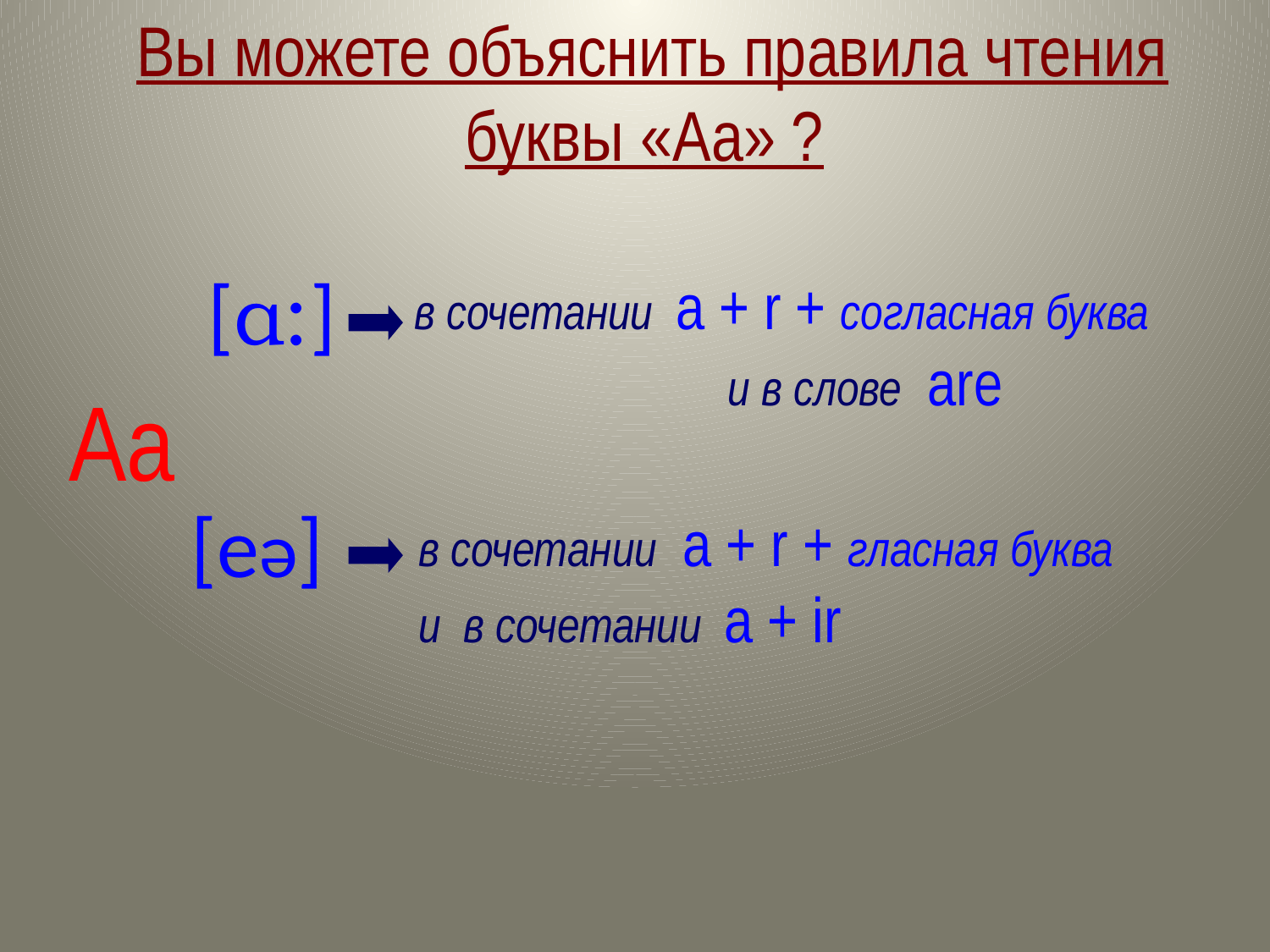

Вы можете объяснить правила чтения буквы «Aa» ?
[α:]
в сочетании  a + r + согласная буква
и в слове  are

Aa

[eə]
в сочетании  a + r + гласная буква
и  в сочетании  a + ir